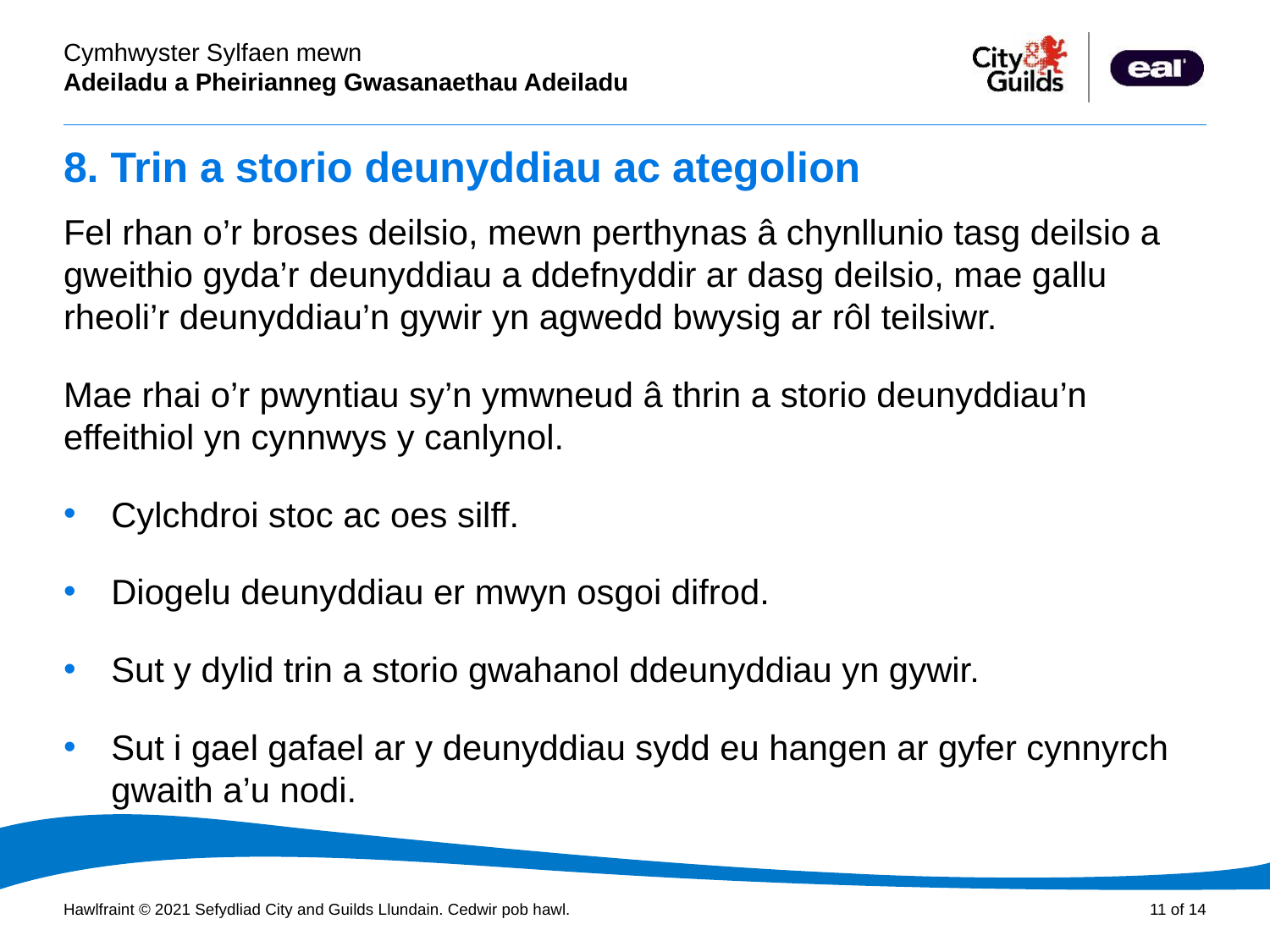

# 8. Trin a storio deunyddiau ac ategolion
Fel rhan o’r broses deilsio, mewn perthynas â chynllunio tasg deilsio a gweithio gyda’r deunyddiau a ddefnyddir ar dasg deilsio, mae gallu rheoli’r deunyddiau’n gywir yn agwedd bwysig ar rôl teilsiwr.
Mae rhai o’r pwyntiau sy’n ymwneud â thrin a storio deunyddiau’n effeithiol yn cynnwys y canlynol.
Cylchdroi stoc ac oes silff.
Diogelu deunyddiau er mwyn osgoi difrod.
Sut y dylid trin a storio gwahanol ddeunyddiau yn gywir.
Sut i gael gafael ar y deunyddiau sydd eu hangen ar gyfer cynnyrch gwaith a’u nodi.